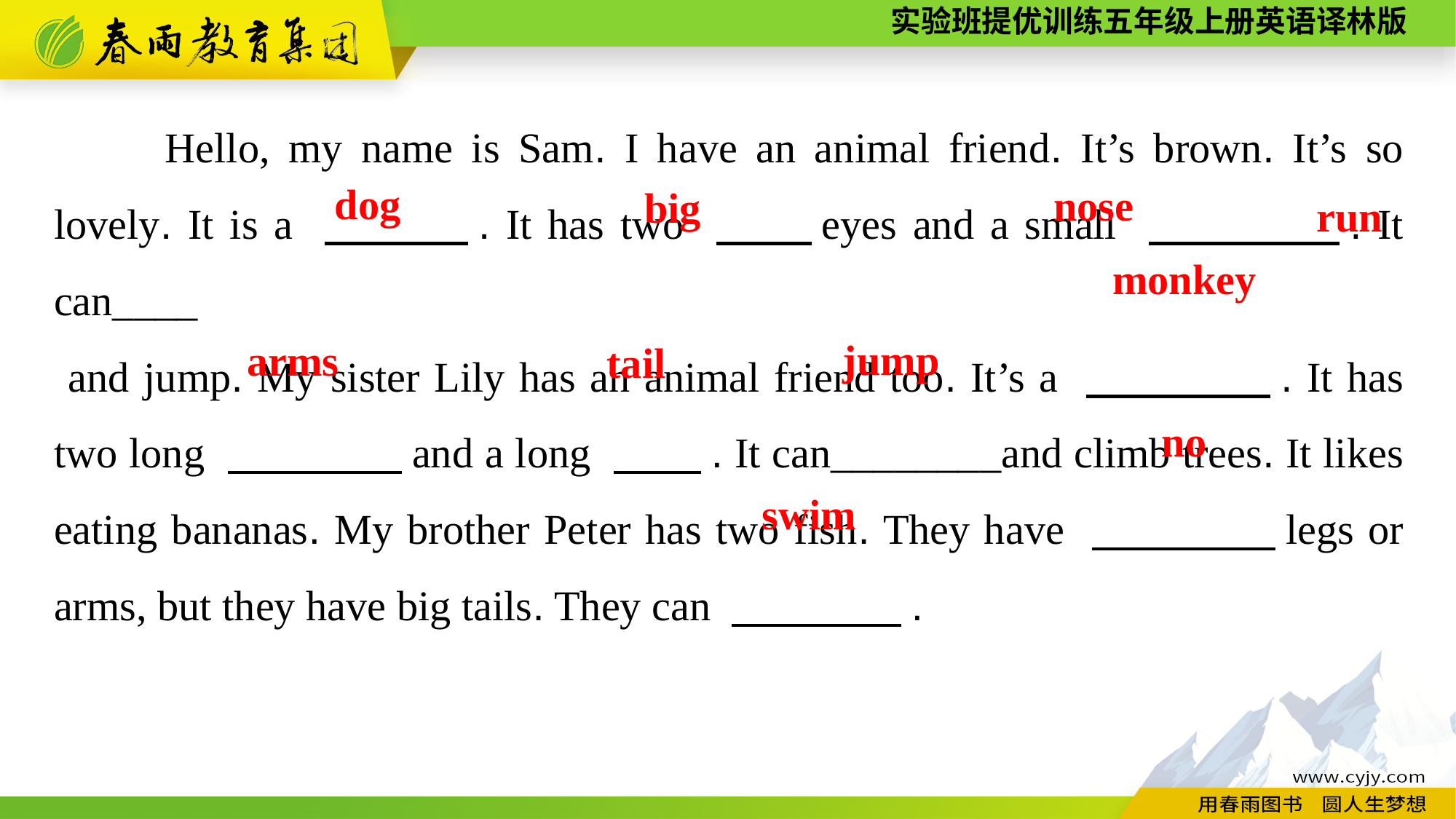

Hello, my name is Sam. I have an animal friend. It’s brown. It’s so lovely. It is a 　　　. It has two 　　eyes and a small 　　　　. It can____
 and jump. My sister Lily has an animal friend too. It’s a 　　　　. It has two long 　　　　and a long 　　. It can________and climb trees. It likes eating bananas. My brother Peter has two fish. They have 　　　　legs or arms, but they have big tails. They can 　　　　.
dog
nose
big
run
monkey
jump
arms
tail
no
swim